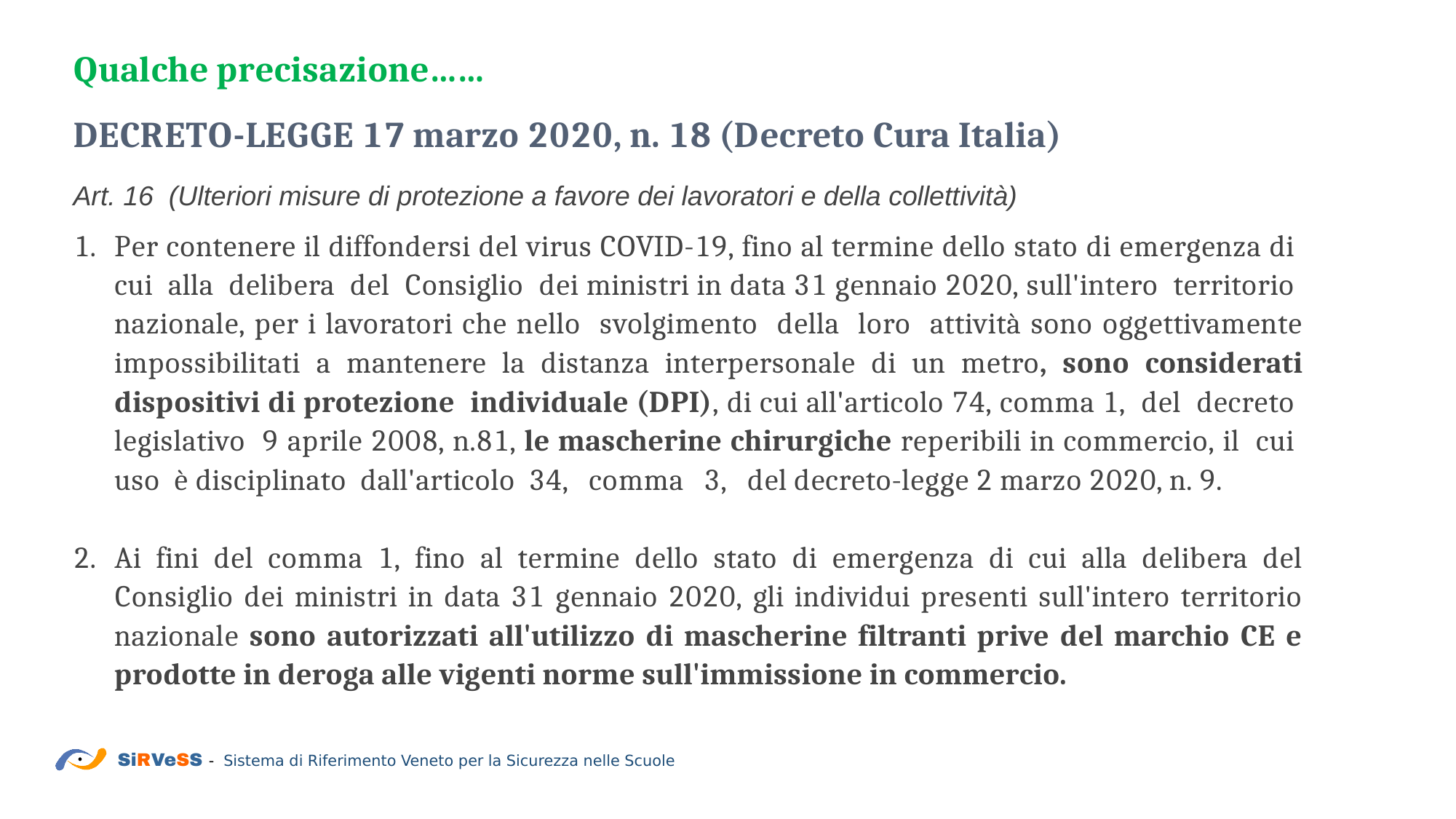

Qualche precisazione……

DECRETO-LEGGE 17 marzo 2020, n. 18 (Decreto Cura Italia)

Art. 16  (Ulteriori misure di protezione a favore dei lavoratori e della collettività)
Per contenere il diffondersi del virus COVID-19, fino al termine dello stato di emergenza di  cui  alla  delibera  del  Consiglio  dei ministri in data 31 gennaio 2020, sull'intero  territorio  nazionale, per i lavoratori che nello  svolgimento  della  loro  attività sono oggettivamente impossibilitati a mantenere la distanza interpersonale di un metro, sono considerati dispositivi di protezione  individuale (DPI), di cui all'articolo 74, comma 1,  del  decreto  legislativo  9 aprile 2008, n.81, le mascherine chirurgiche reperibili in commercio, il  cui  uso  è disciplinato  dall'articolo  34,   comma   3,   del decreto-legge 2 marzo 2020, n. 9.

Ai fini del comma 1, fino al termine dello stato di emergenza di cui alla delibera del Consiglio dei ministri in data 31 gennaio 2020, gli individui presenti sull'intero territorio nazionale sono autorizzati all'utilizzo di mascherine filtranti prive del marchio CE e prodotte in deroga alle vigenti norme sull'immissione in commercio.